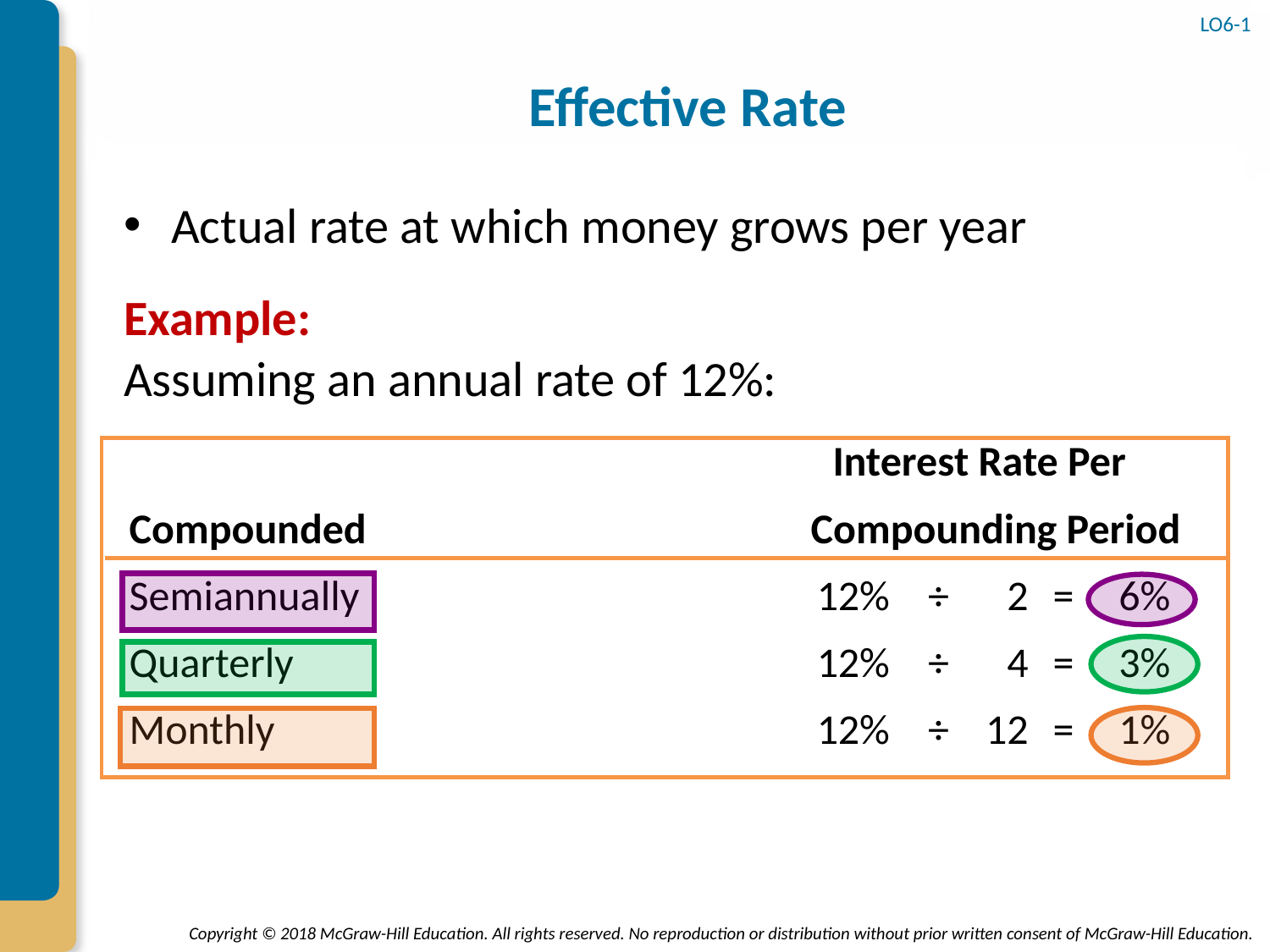

LO6-1
# Effective Rate
Actual rate at which money grows per year
Example:
Assuming an annual rate of 12%:

|  |  | Interest Rate Per |  |  |  |  |  |
| --- | --- | --- | --- | --- | --- | --- | --- |
| Compounded |  | Compounding Period |  |  |  |  |  |
| Semiannually |  |  | 12% ÷ | 2 | = | 6% |  |
| Quarterly |  |  | 12% ÷ | 4 | = | 3% |  |
| Monthly |  |  | 12% ÷ | 12 | = | 1% |  |